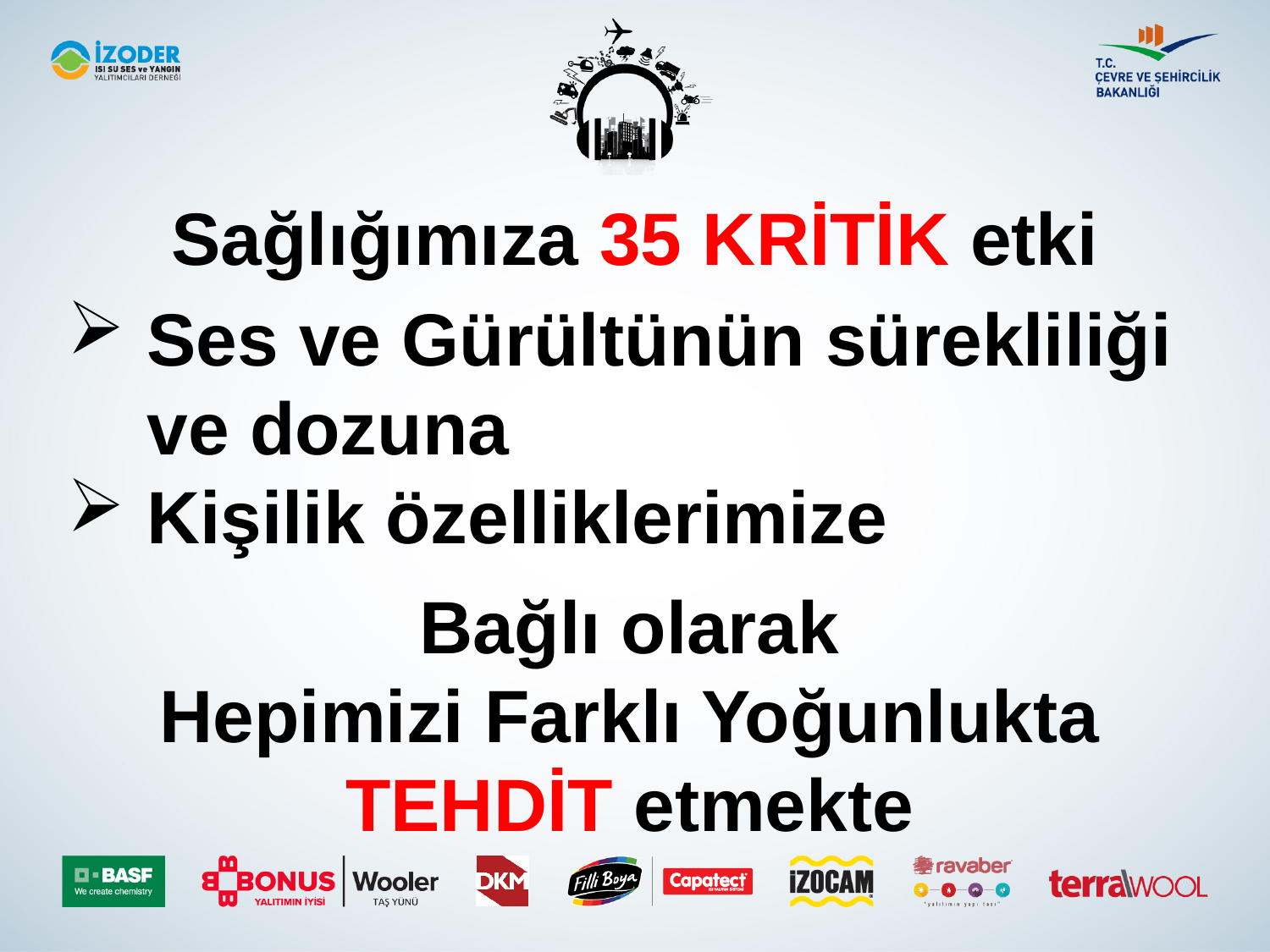

Sağlığımıza 35 KRİTİK etki
Ses ve Gürültünün sürekliliği ve dozuna
Kişilik özelliklerimize
Bağlı olarak
Hepimizi Farklı Yoğunlukta
TEHDİT etmekte